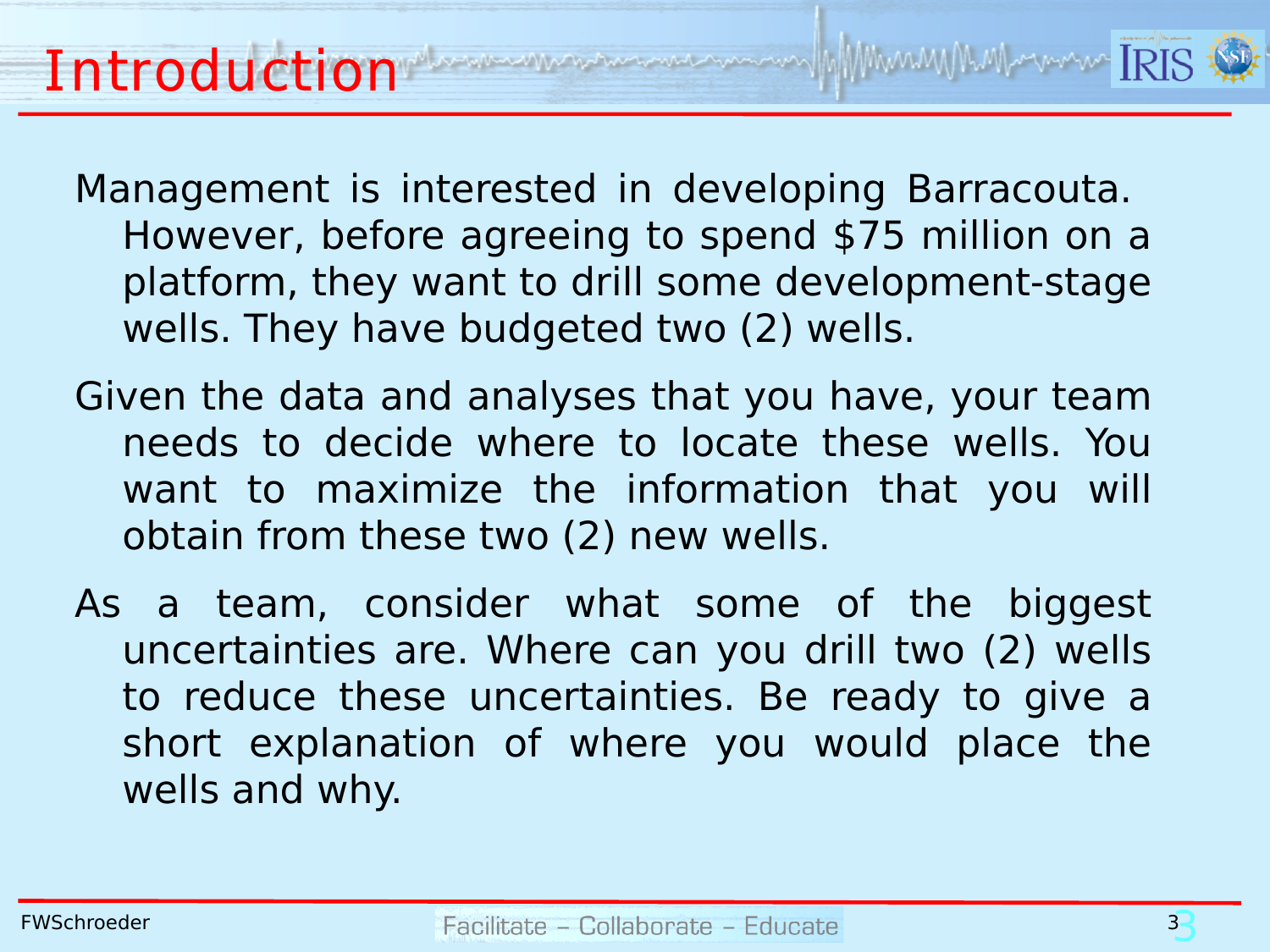

# Introduction
Management is interested in developing Barracouta.  However, before agreeing to spend $75 million on a platform, they want to drill some development-stage wells. They have budgeted two (2) wells.
Given the data and analyses that you have, your team needs to decide where to locate these wells. You want to maximize the information that you will obtain from these two (2) new wells.
As a team, consider what some of the biggest uncertainties are. Where can you drill two (2) wells to reduce these uncertainties. Be ready to give a short explanation of where you would place the wells and why.
3